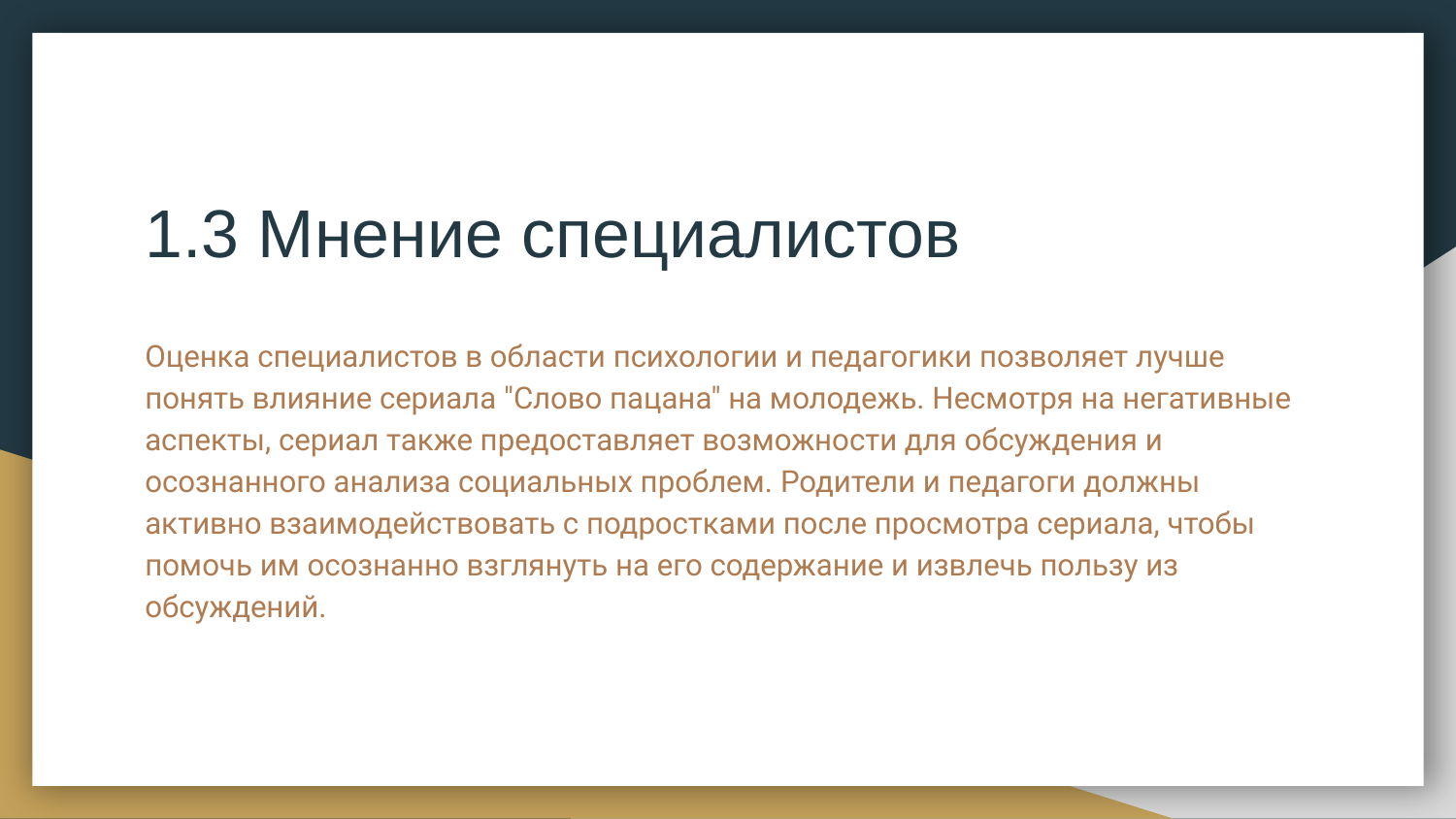

# 1.3 Мнение специалистов

Оценка специалистов в области психологии и педагогики позволяет лучше понять влияние сериала "Слово пацана" на молодежь. Несмотря на негативные аспекты, сериал также предоставляет возможности для обсуждения и осознанного анализа социальных проблем. Родители и педагоги должны активно взаимодействовать с подростками после просмотра сериала, чтобы помочь им осознанно взглянуть на его содержание и извлечь пользу из обсуждений.